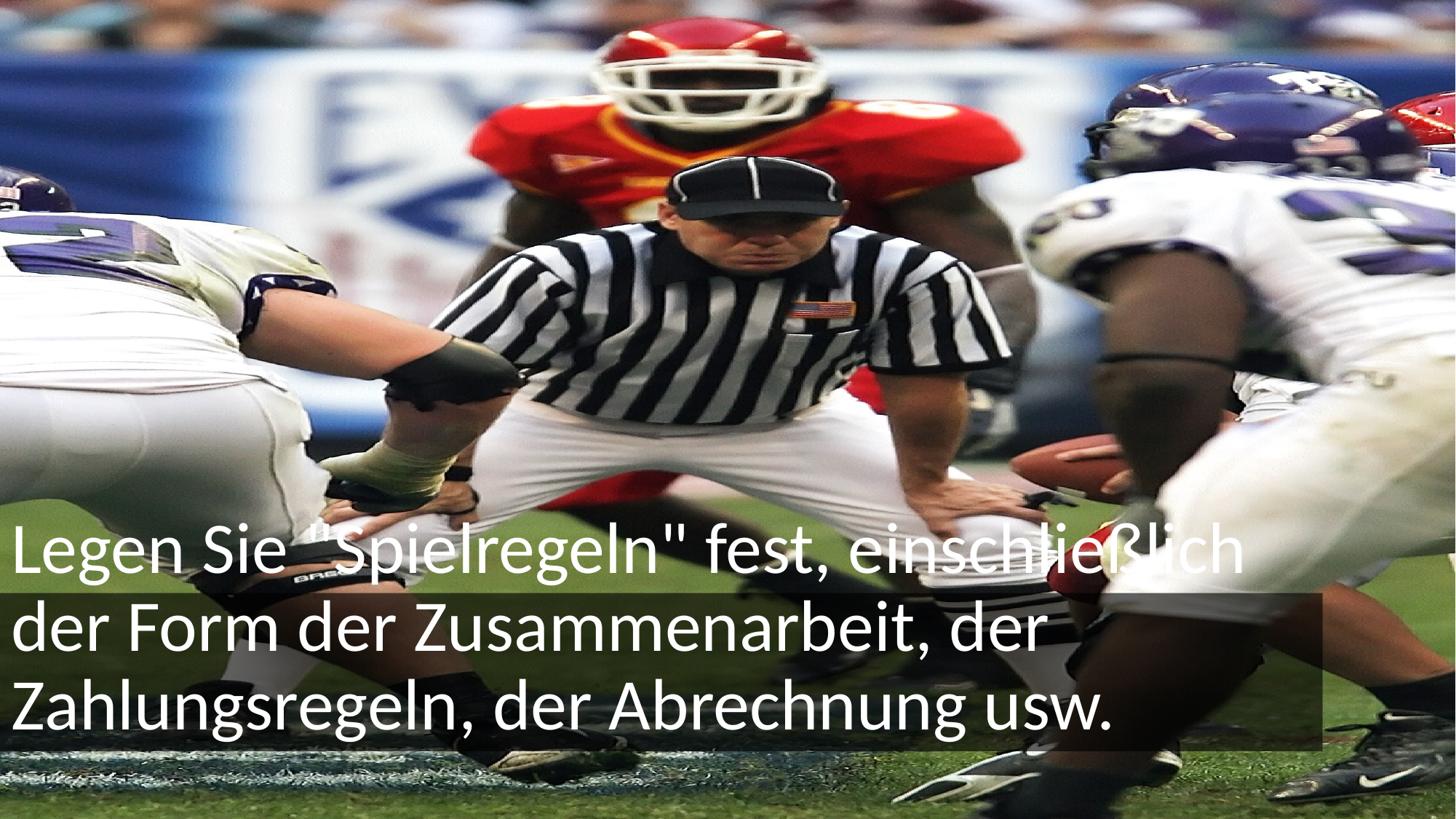

Legen Sie "Spielregeln" fest, einschließlich der Form der Zusammenarbeit, der Zahlungsregeln, der Abrechnung usw.